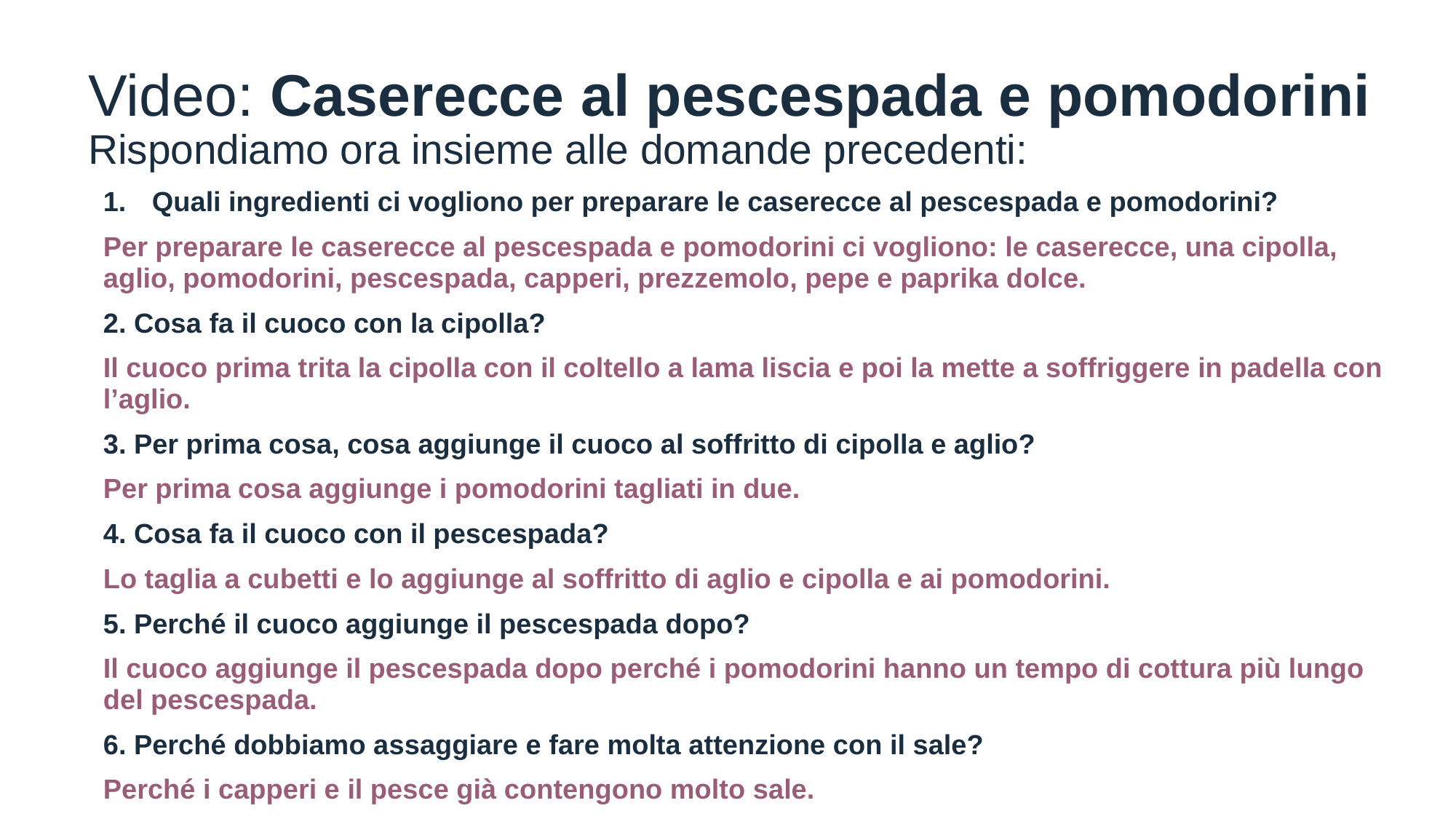

# Video: Caserecce al pescespada e pomodorini Rispondiamo ora insieme alle domande precedenti:
Quali ingredienti ci vogliono per preparare le caserecce al pescespada e pomodorini?
Per preparare le caserecce al pescespada e pomodorini ci vogliono: le caserecce, una cipolla, aglio, pomodorini, pescespada, capperi, prezzemolo, pepe e paprika dolce.
2. Cosa fa il cuoco con la cipolla?
Il cuoco prima trita la cipolla con il coltello a lama liscia e poi la mette a soffriggere in padella con l’aglio.
3. Per prima cosa, cosa aggiunge il cuoco al soffritto di cipolla e aglio?
Per prima cosa aggiunge i pomodorini tagliati in due.
4. Cosa fa il cuoco con il pescespada?
Lo taglia a cubetti e lo aggiunge al soffritto di aglio e cipolla e ai pomodorini.
5. Perché il cuoco aggiunge il pescespada dopo?
Il cuoco aggiunge il pescespada dopo perché i pomodorini hanno un tempo di cottura più lungo del pescespada.
6. Perché dobbiamo assaggiare e fare molta attenzione con il sale?
Perché i capperi e il pesce già contengono molto sale.